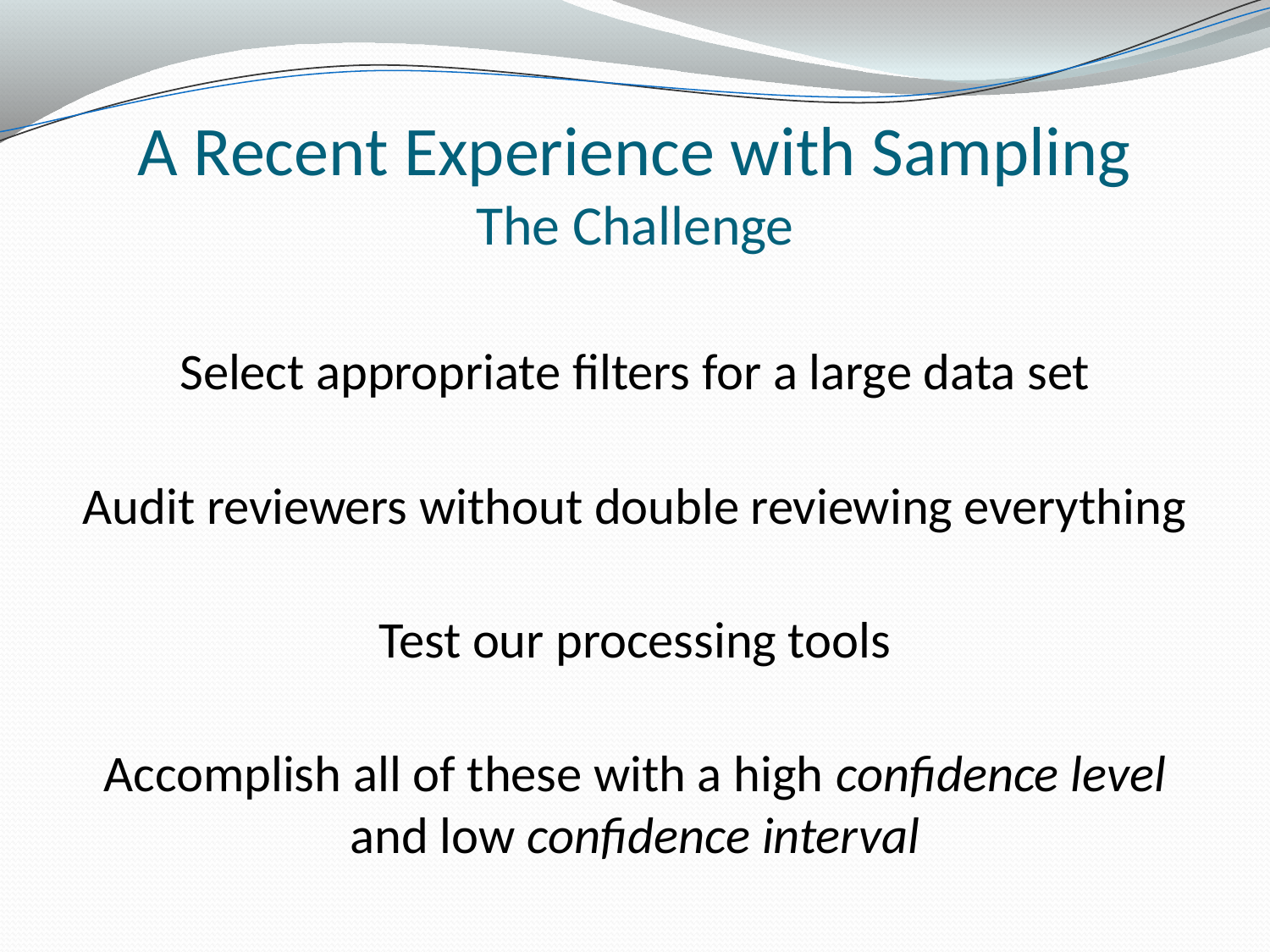

# A Recent Experience with Sampling The Challenge

Select appropriate filters for a large data set

Audit reviewers without double reviewing everything

Test our processing tools

Accomplish all of these with a high confidence level and low confidence interval